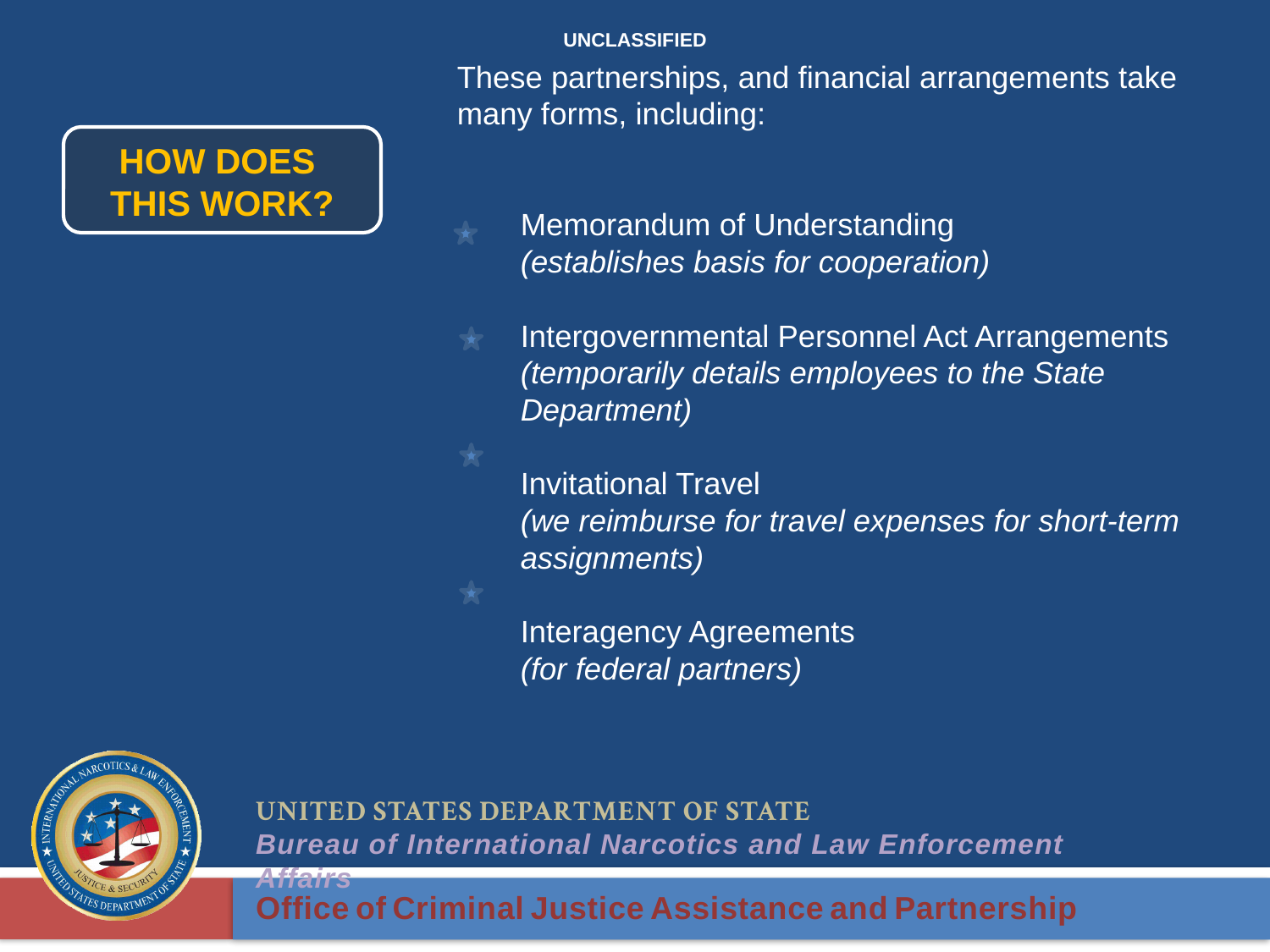

These partnerships, and financial arrangements take many forms, including:

Memorandum of Understanding
(establishes basis for cooperation)

Intergovernmental Personnel Act Arrangements
(temporarily details employees to the State Department)

Invitational Travel
(we reimburse for travel expenses for short-term assignments)

Interagency Agreements
(for federal partners)

How Does
This Work?